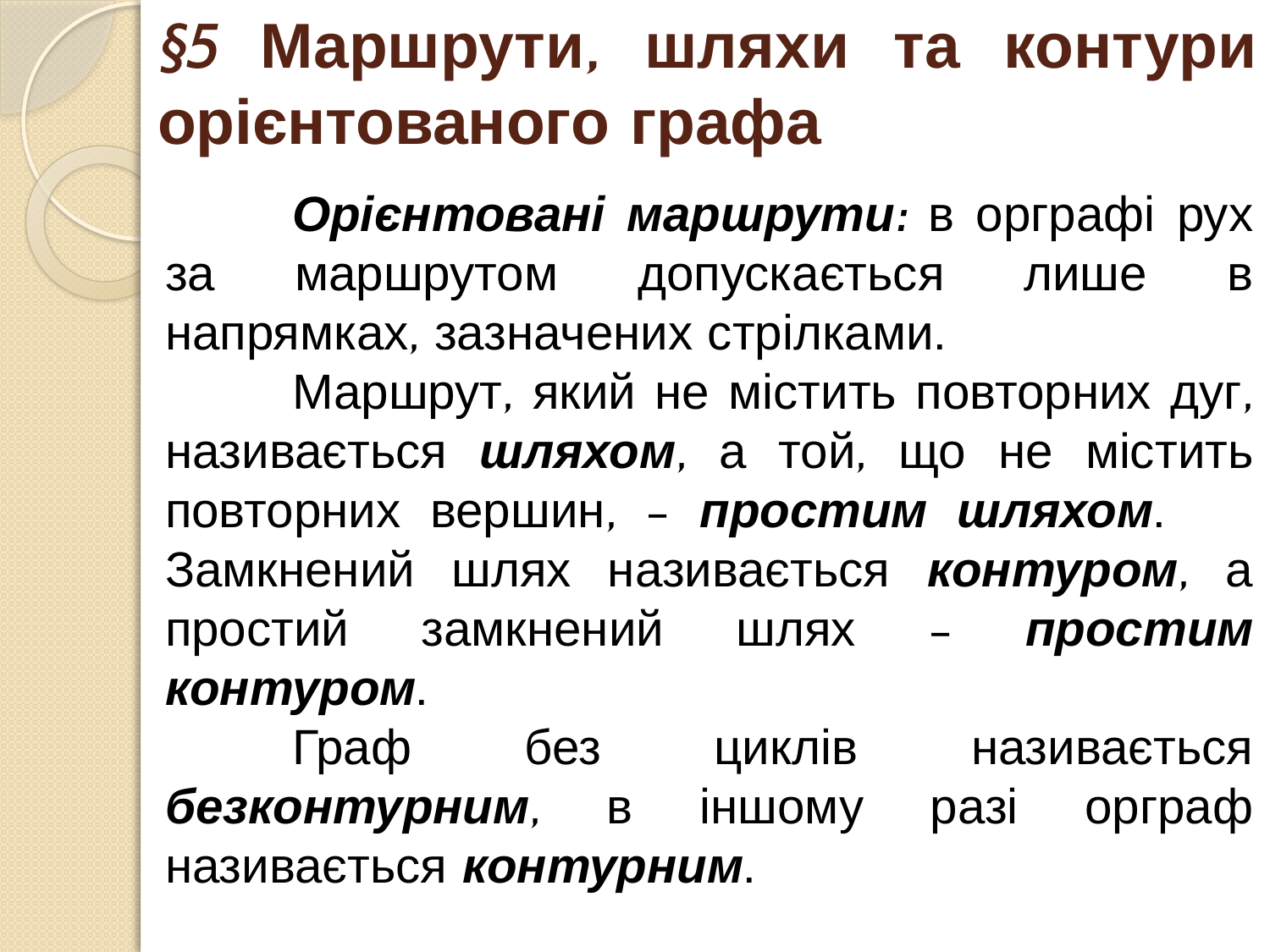

# §5 Маршрути, шляхи та контури орієнтованого графа
	Орієнтовані маршрути: в орграфі рух за маршрутом допускається лише в напрямках, зазначених стрілками.
	Маршрут, який не містить повторних дуг, називається шляхом, а той, що не містить повторних вершин, – простим шляхом. 	Замкнений шлях називається контуром, а простий замкнений шлях – простим контуром.
	Граф без циклів називається безконтурним, в іншому разі орграф називається контурним.